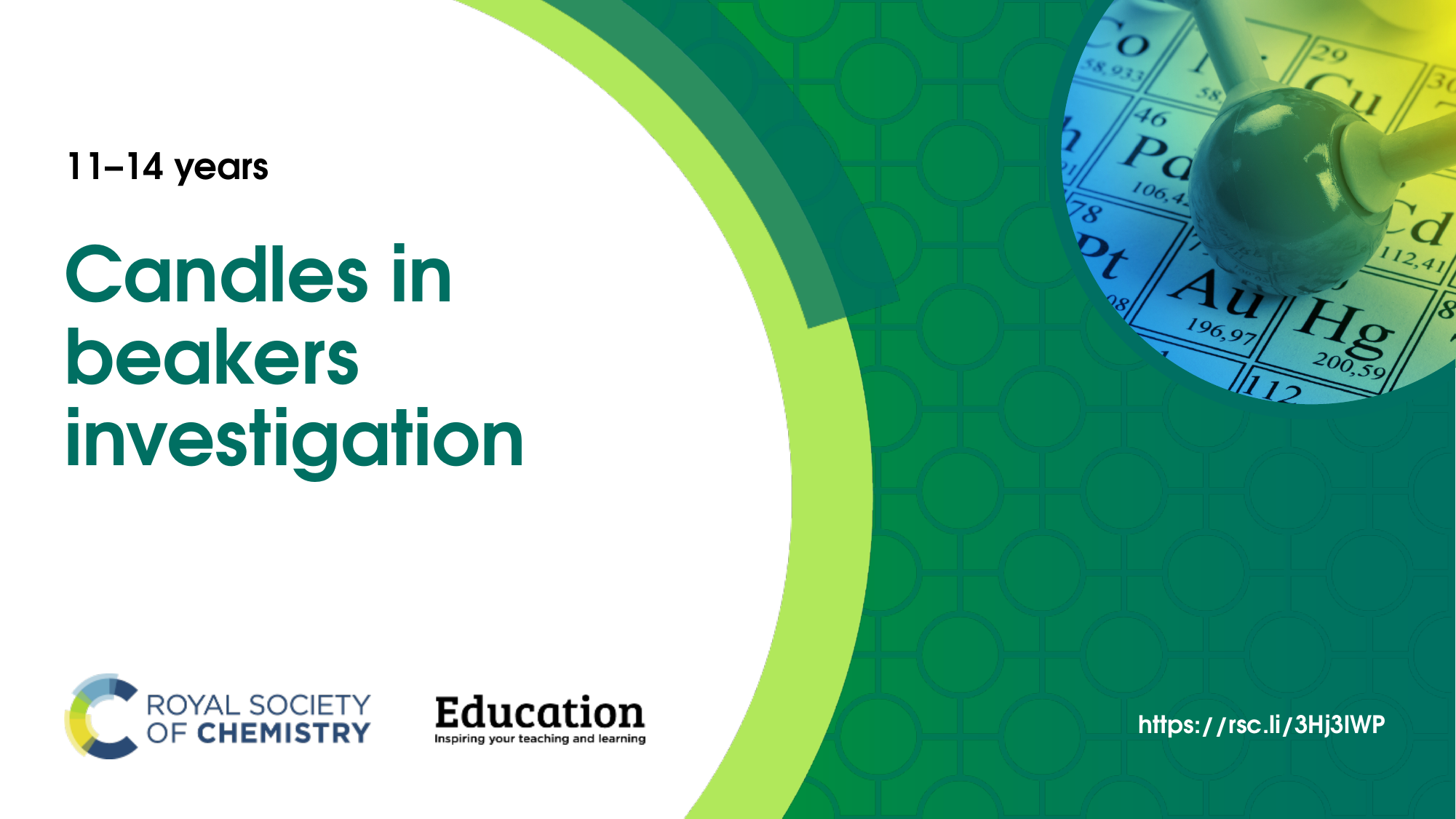

# 11–14 years
Candles in beakers investigation